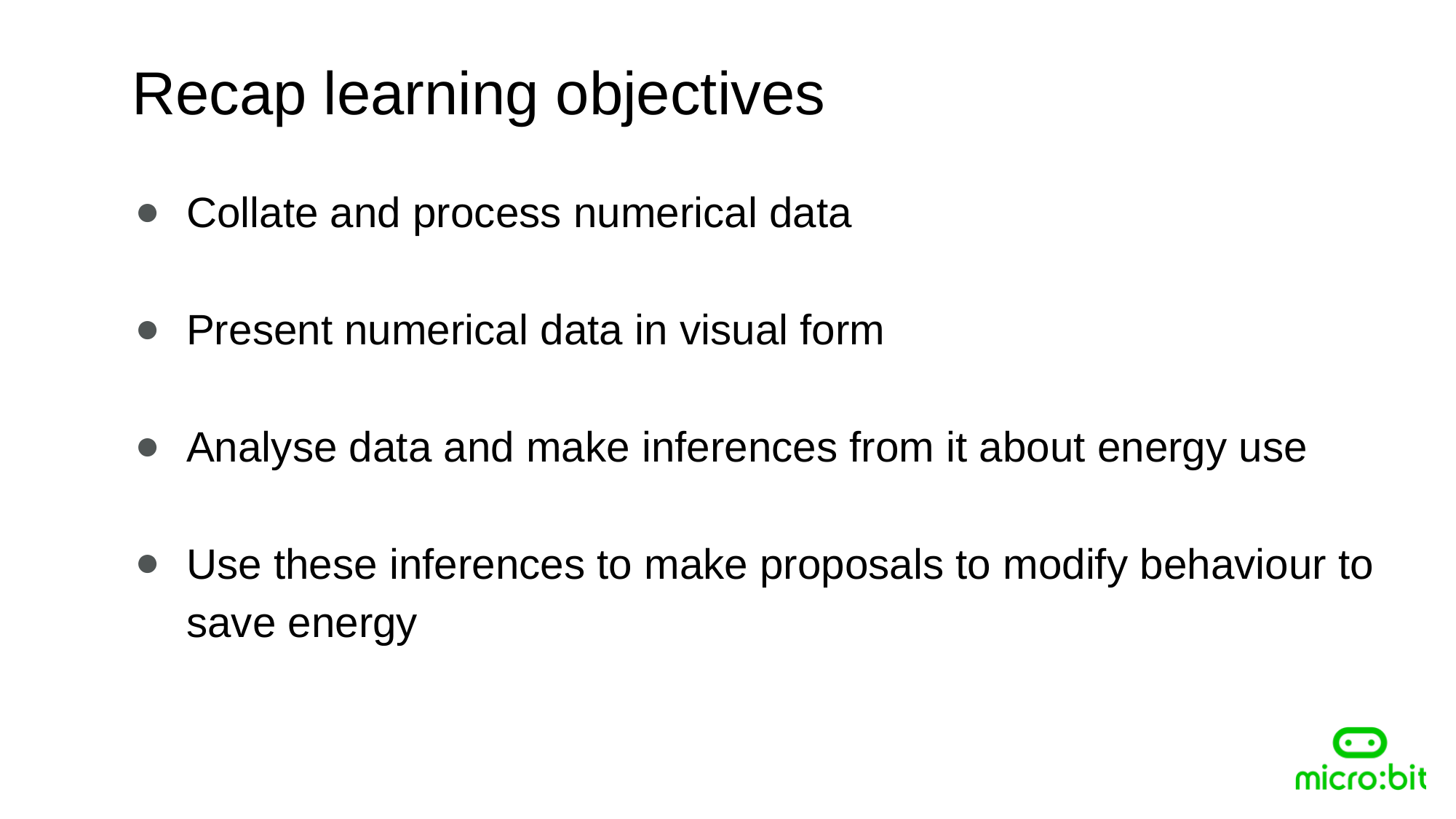

Recap learning objectives

Collate and process numerical data

Present numerical data in visual form

Analyse data and make inferences from it about energy use

Use these inferences to make proposals to modify behaviour to save energy